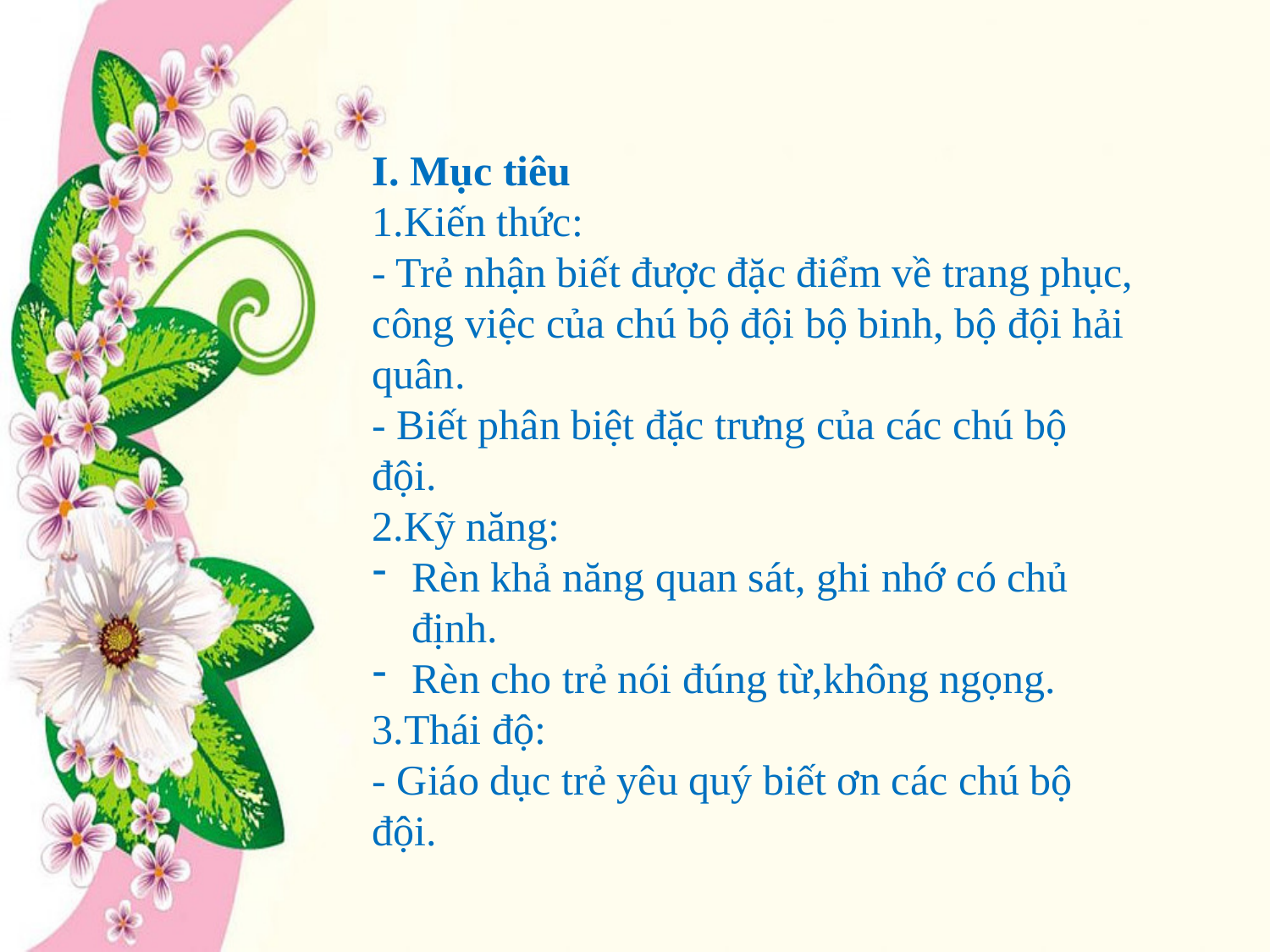

I. Mục tiêu
1.Kiến thức:
- Trẻ nhận biết được đặc điểm về trang phục, công việc của chú bộ đội bộ binh, bộ đội hải quân.
- Biết phân biệt đặc trưng của các chú bộ đội.
2.Kỹ năng:
Rèn khả năng quan sát, ghi nhớ có chủ định.
Rèn cho trẻ nói đúng từ,không ngọng.
3.Thái độ:
- Giáo dục trẻ yêu quý biết ơn các chú bộ đội.